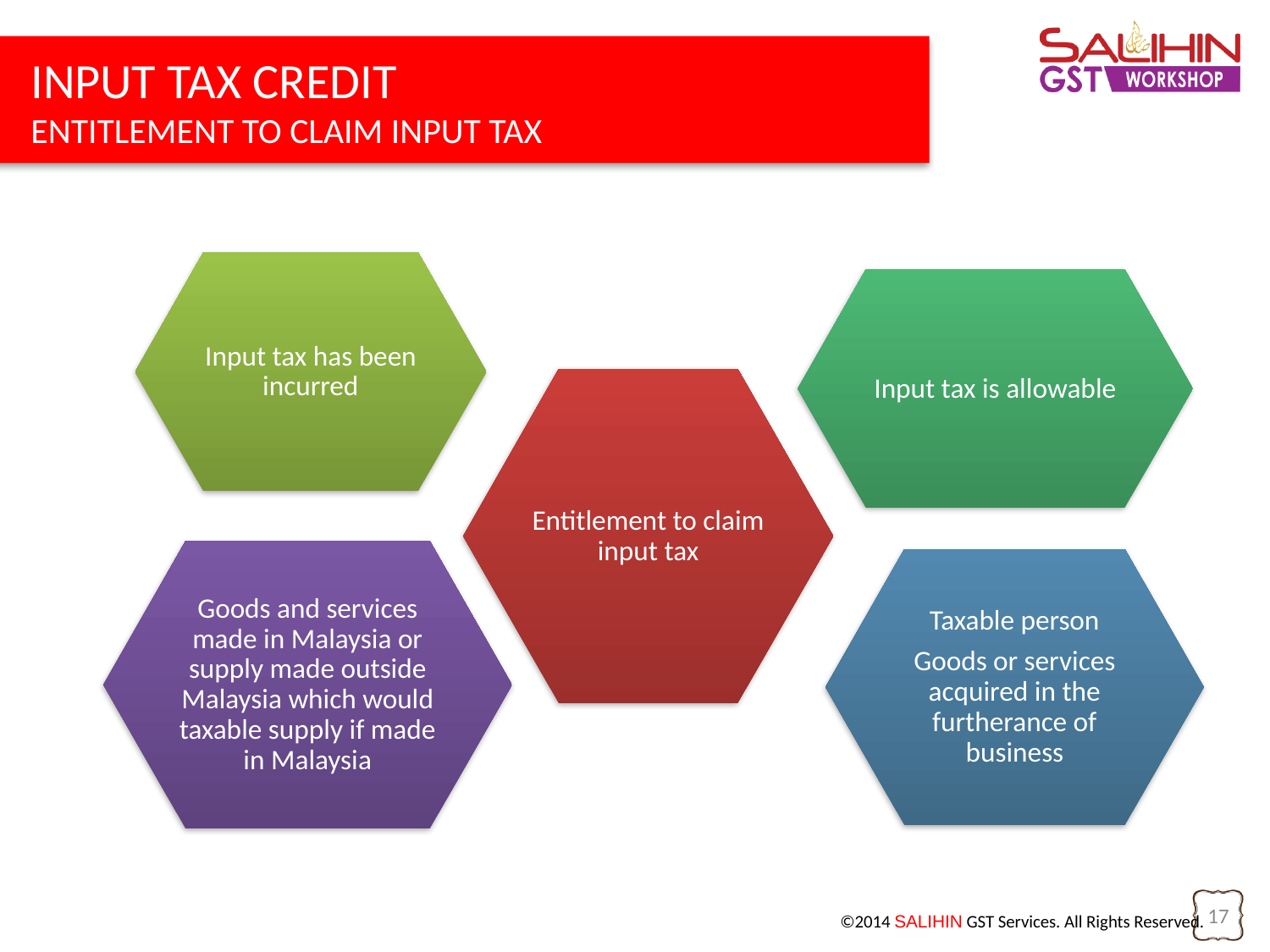

INPUT TAX CREDIT
ENTITLEMENT TO CLAIM INPUT TAX
Entitlement to claim input tax
Input tax has been incurred
Input tax is allowable
Taxable person
Goods or services acquired in the furtherance of business
Goods and services made in Malaysia or supply made outside Malaysia which would taxable supply if made in Malaysia
17